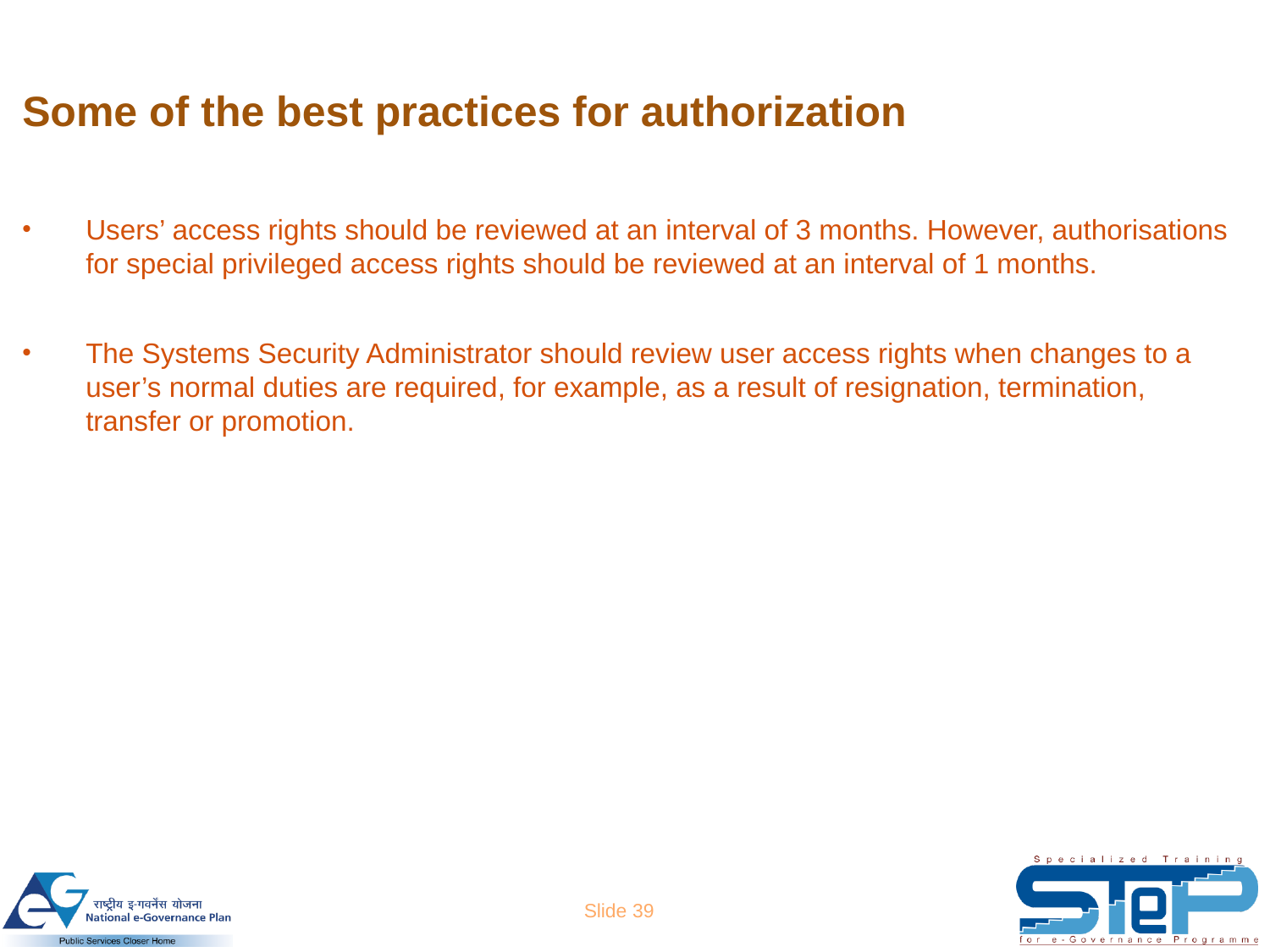

# Some of the best practices for authorization
Users’ access rights should be reviewed at an interval of 3 months. However, authorisations for special privileged access rights should be reviewed at an interval of 1 months.

The Systems Security Administrator should review user access rights when changes to a user’s normal duties are required, for example, as a result of resignation, termination, transfer or promotion.